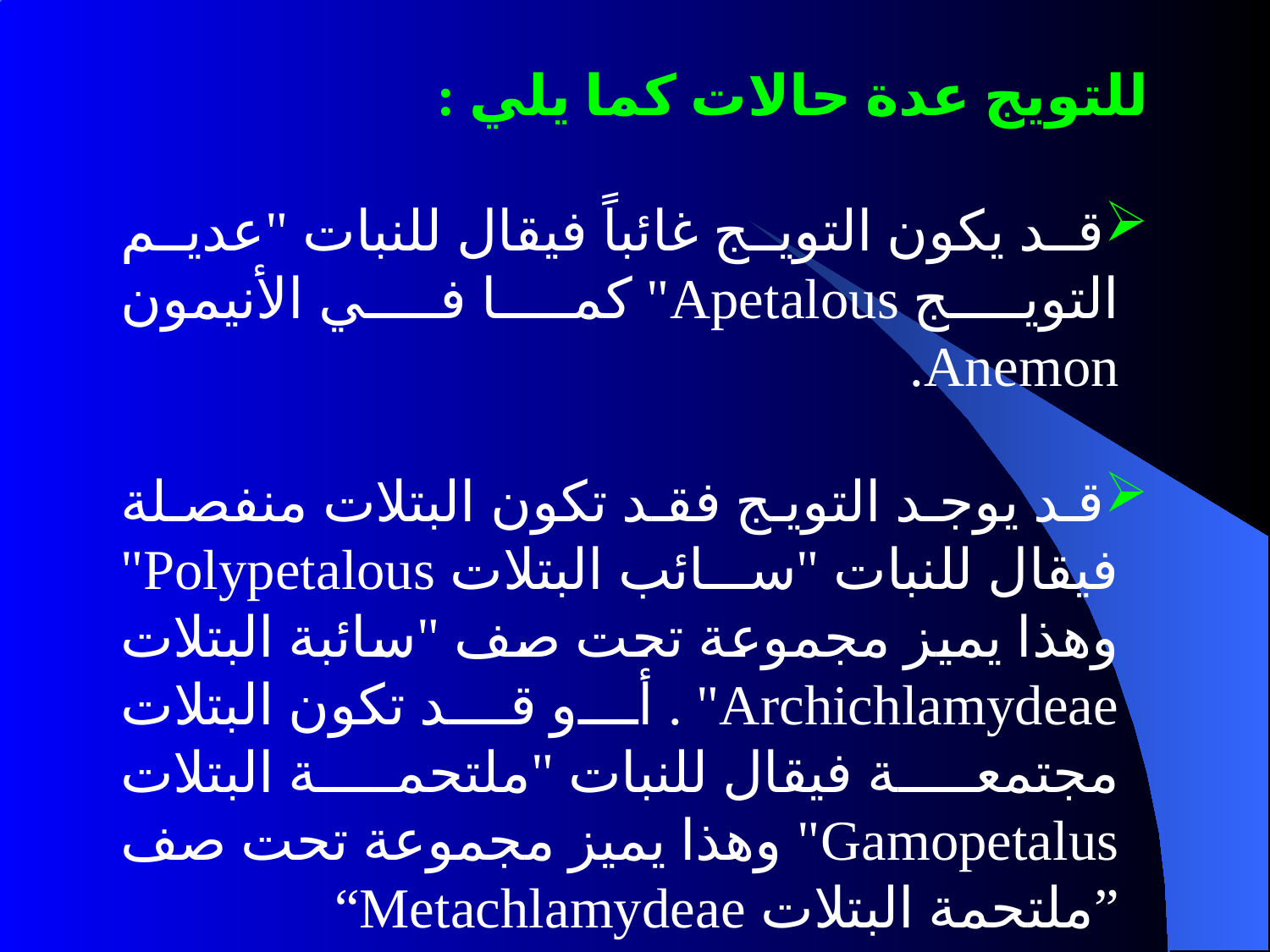

للتويج عدة حالات كما يلي :

قد يكون التويج غائباً فيقال للنبات "عديم التويج Apetalous" كما في الأنيمون Anemon.

قد يوجد التويج فقد تكون البتلات منفصلة فيقال للنبات "سائب البتلات Polypetalous" وهذا يميز مجموعة تحت صف "سائبة البتلات Archichlamydeae" . أو قد تكون البتلات مجتمعة فيقال للنبات "ملتحمة البتلات Gamopetalus" وهذا يميز مجموعة تحت صف ”ملتحمة البتلات Metachlamydeae“